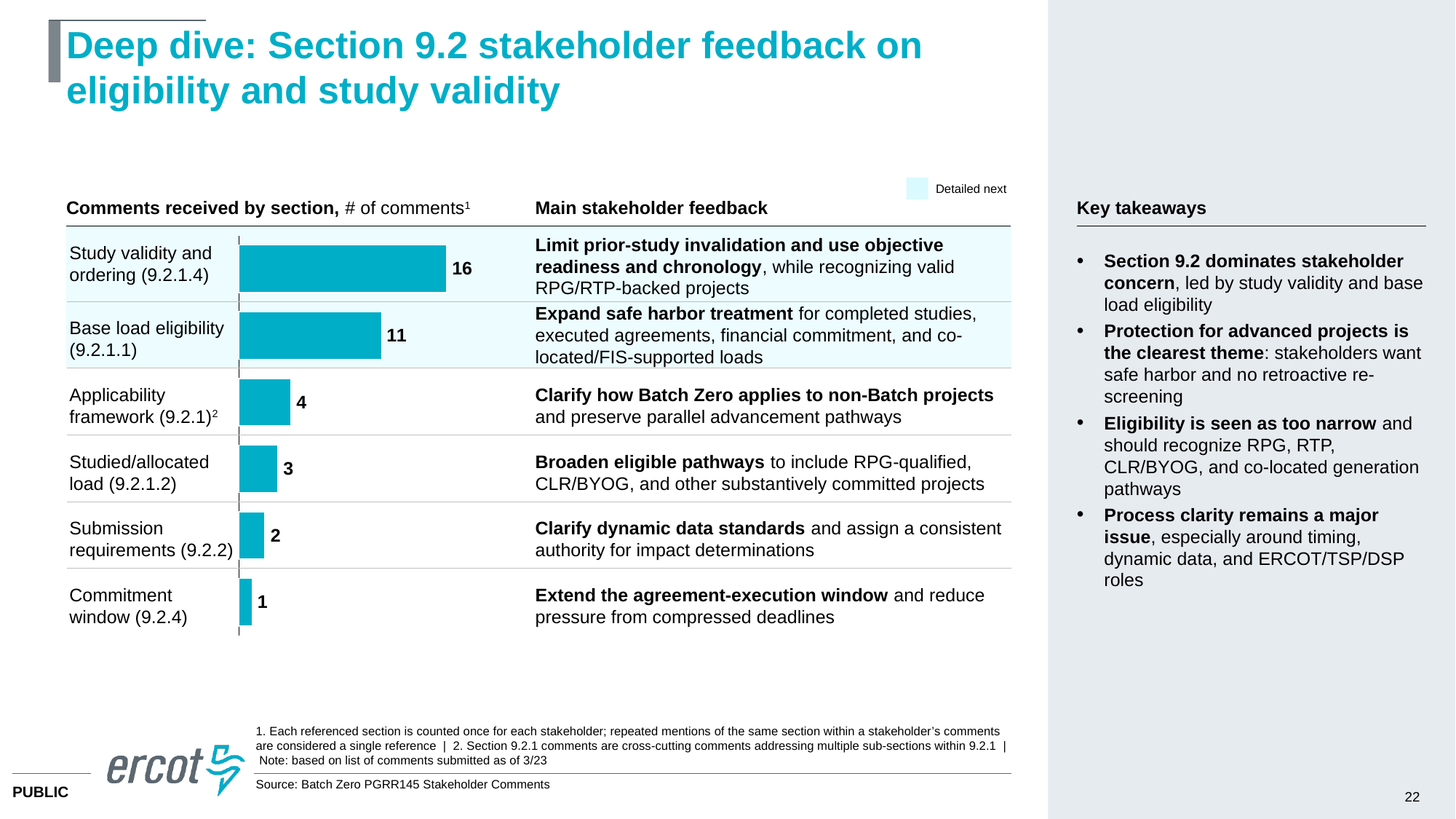

# Deep dive: Section 9.2 stakeholder feedback on eligibility and study validity

Detailed next
Comments received by section, # of comments1
Main stakeholder feedback
Key takeaways

### Chart

| Category |  |
|---|---|
Limit prior-study invalidation and use objective readiness and chronology, while recognizing valid RPG/RTP-backed projects
Study validity and ordering (9.2.1.4)
Section 9.2 dominates stakeholder concern, led by study validity and base load eligibility
Protection for advanced projects is the clearest theme: stakeholders want safe harbor and no retroactive re-screening
Eligibility is seen as too narrow and should recognize RPG, RTP, CLR/BYOG, and co-located generation pathways
Process clarity remains a major issue, especially around timing, dynamic data, and ERCOT/TSP/DSP roles
Expand safe harbor treatment for completed studies, executed agreements, financial commitment, and co-located/FIS-supported loads
Base load eligibility (9.2.1.1)
Applicability framework (9.2.1)2
Clarify how Batch Zero applies to non-Batch projects and preserve parallel advancement pathways
Studied/allocated load (9.2.1.2)
Broaden eligible pathways to include RPG-qualified, CLR/BYOG, and other substantively committed projects
Submission requirements (9.2.2)
Clarify dynamic data standards and assign a consistent authority for impact determinations
Commitment window (9.2.4)
Extend the agreement-execution window and reduce pressure from compressed deadlines
1. Each referenced section is counted once for each stakeholder; repeated mentions of the same section within a stakeholder’s comments are considered a single reference  |  2. Section 9.2.1 comments are cross-cutting comments addressing multiple sub-sections within 9.2.1  |  Note: based on list of comments submitted as of 3/23
Source: Batch Zero PGRR145 Stakeholder Comments